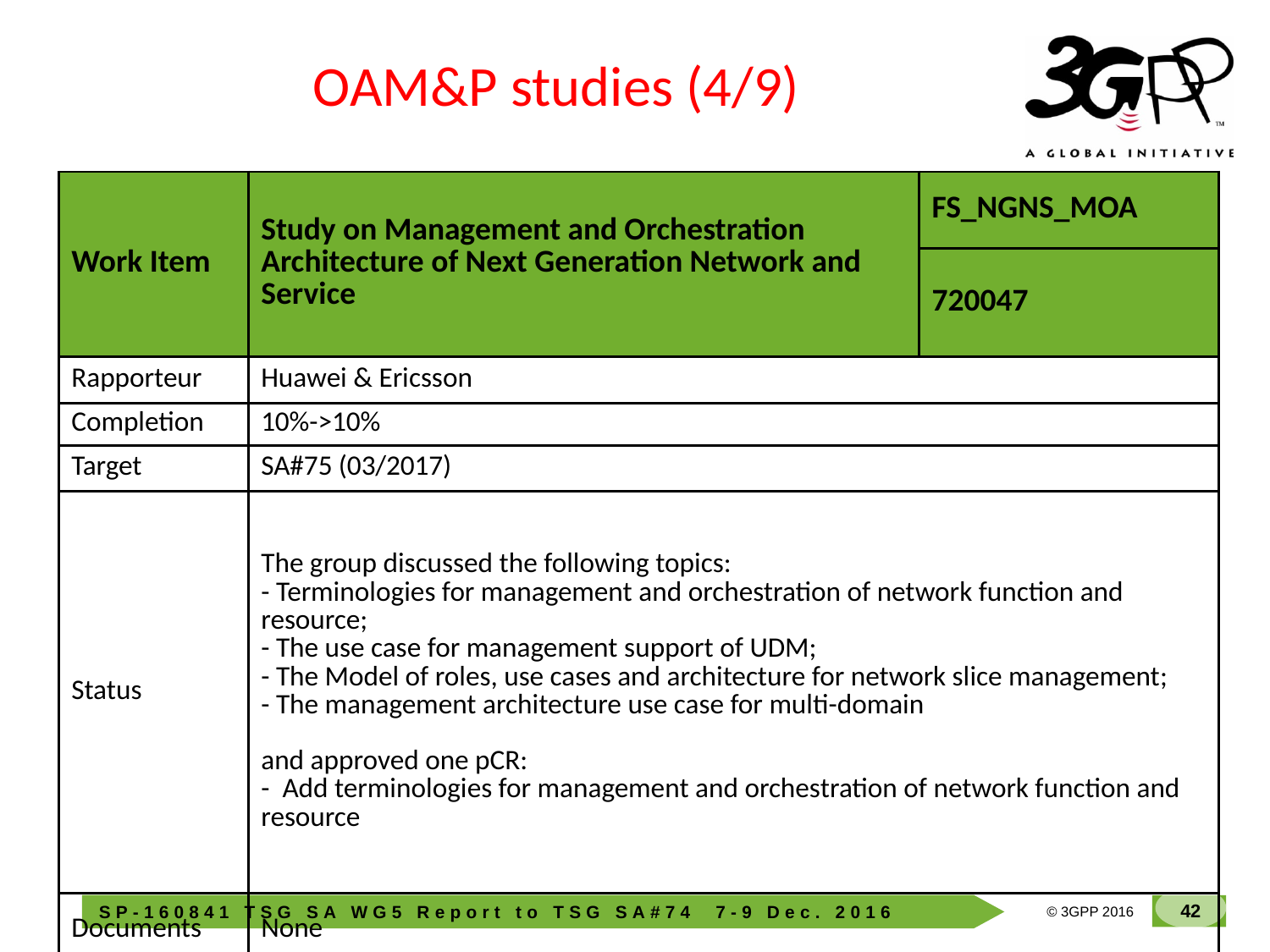

OAM&P studies (4/9)
| Work Item | Study on Management and Orchestration Architecture of Next Generation Network and Service | FS\_NGNS\_MOA |
| --- | --- | --- |
|  |  | 720047 |
| Rapporteur | Huawei & Ericsson |  |
| Completion | 10%->10% |  |
| Target | SA#75 (03/2017) |  |
| Status | The group discussed the following topics: - Terminologies for management and orchestration of network function and resource; - The use case for management support of UDM; - The Model of roles, use cases and architecture for network slice management; - The management architecture use case for multi-domain and approved one pCR: - Add terminologies for management and orchestration of network function and resource |  |
| Documents | None |  |